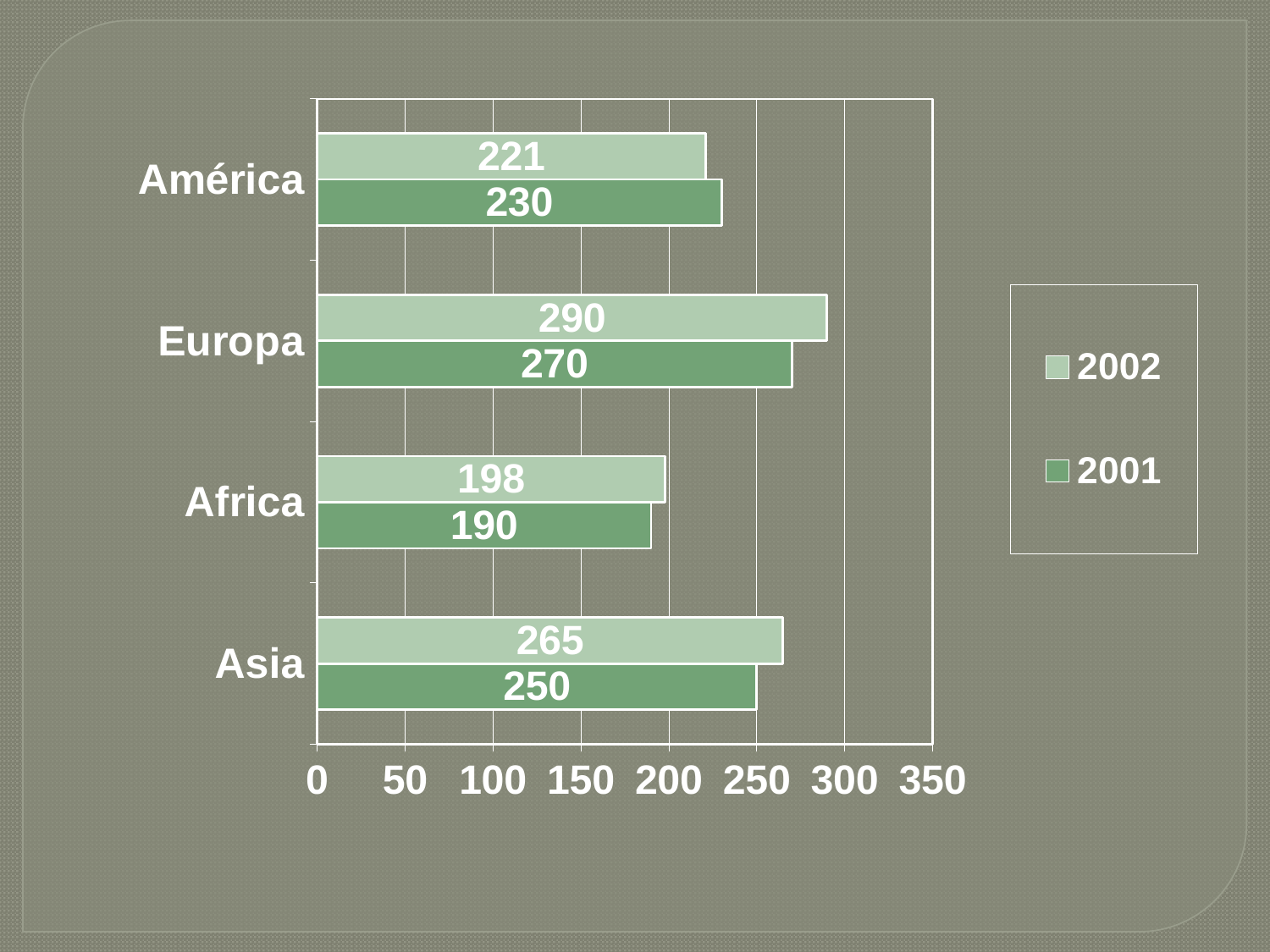

### Chart

| Category | 2001 | 2002 |
|---|---|---|
| Asia | 250.0 | 265.0 |
| Africa | 190.0 | 198.0 |
| Europa | 270.0 | 290.0 |
| América | 230.0 | 221.0 |